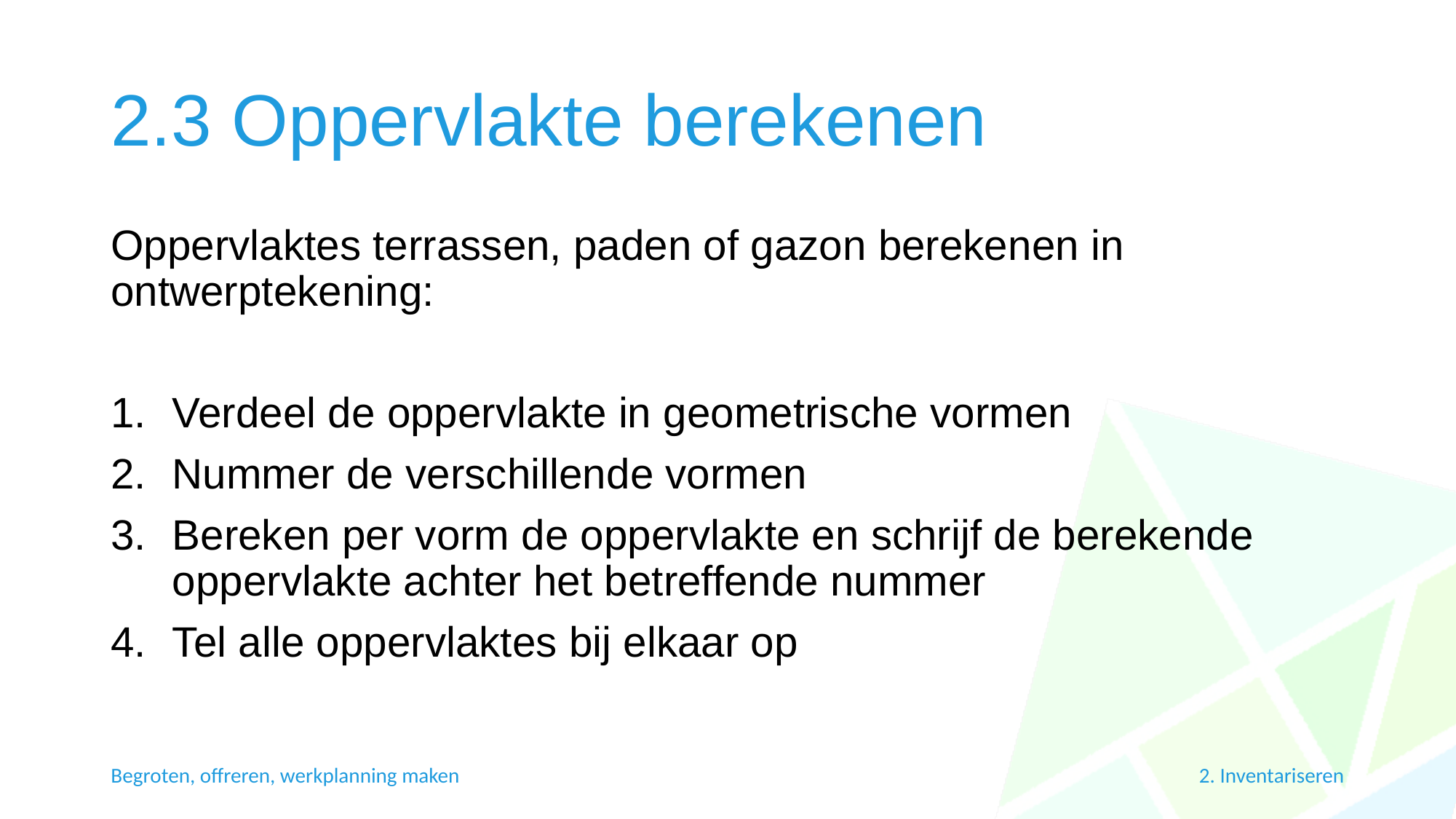

# 2.3 Oppervlakte berekenen
Oppervlaktes terrassen, paden of gazon berekenen in ontwerptekening:

Verdeel de oppervlakte in geometrische vormen
Nummer de verschillende vormen
Bereken per vorm de oppervlakte en schrijf de berekende oppervlakte achter het betreffende nummer
Tel alle oppervlaktes bij elkaar op
2. Inventariseren
Begroten, offreren, werkplanning maken